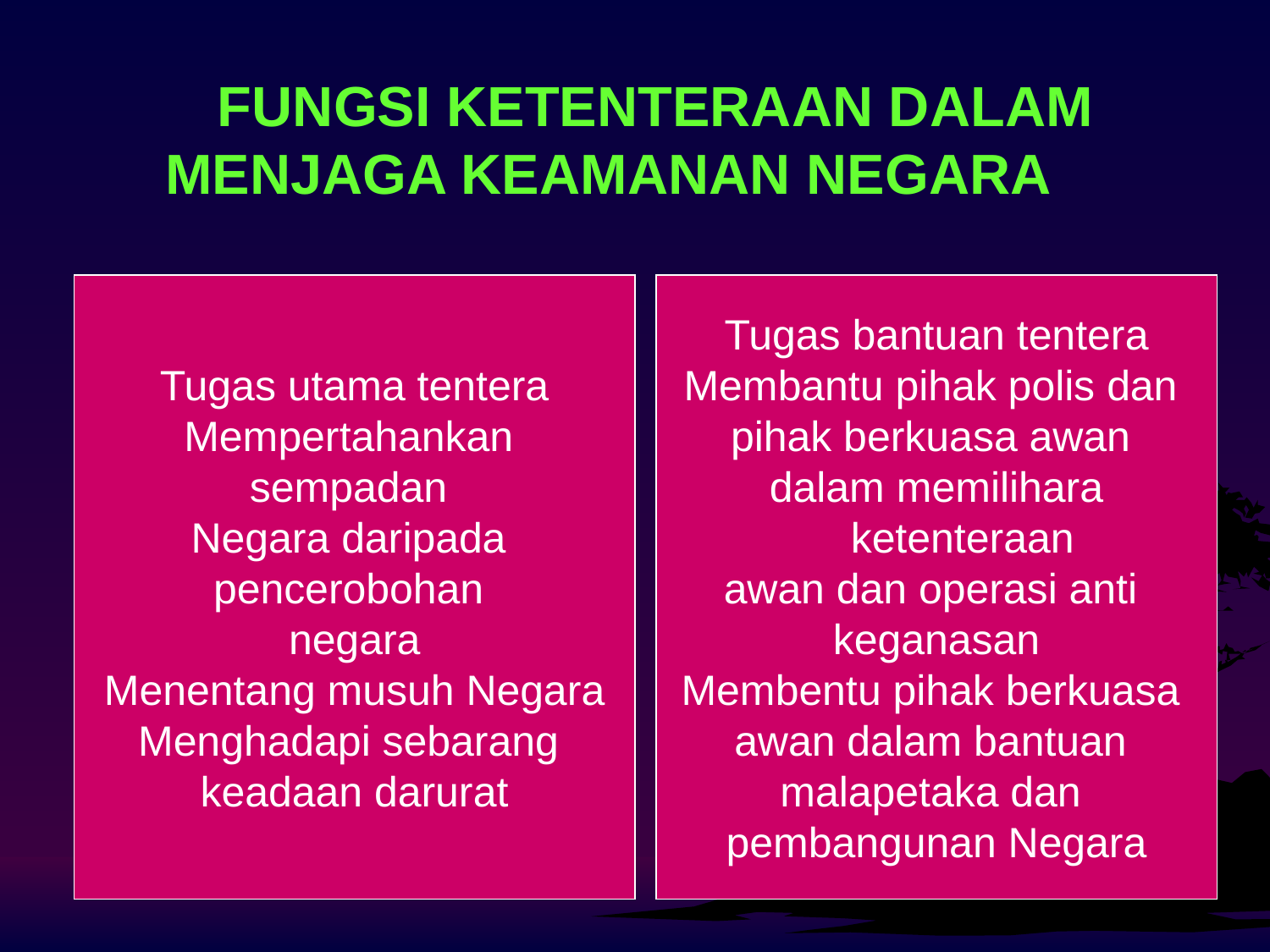

# FUNGSI KETENTERAAN DALAM MENJAGA KEAMANAN NEGARA
Tugas utama tentera
Mempertahankan
sempadan
Negara daripada
pencerobohan
negara
Menentang musuh Negara
Menghadapi sebarang
keadaan darurat
Tugas bantuan tentera
Membantu pihak polis dan
pihak berkuasa awan
dalam memilihara ketenteraan
awan dan operasi anti
keganasan
Membentu pihak berkuasa
awan dalam bantuan
malapetaka dan
pembangunan Negara